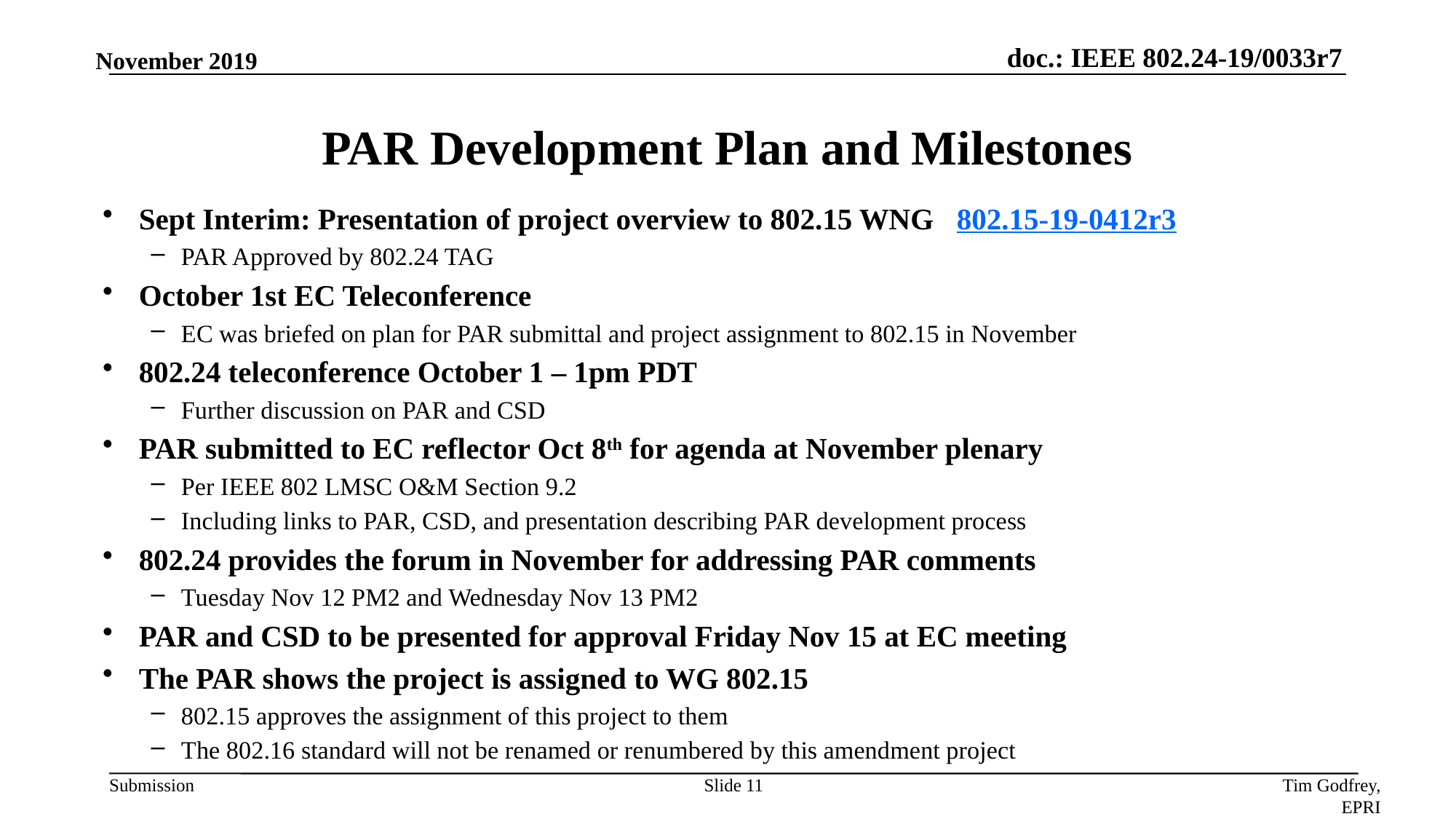

# PAR Development Plan and Milestones
Sept Interim: Presentation of project overview to 802.15 WNG   802.15-19-0412r3
PAR Approved by 802.24 TAG
October 1st EC Teleconference
EC was briefed on plan for PAR submittal and project assignment to 802.15 in November
802.24 teleconference October 1 – 1pm PDT
Further discussion on PAR and CSD
PAR submitted to EC reflector Oct 8th for agenda at November plenary
Per IEEE 802 LMSC O&M Section 9.2
Including links to PAR, CSD, and presentation describing PAR development process
802.24 provides the forum in November for addressing PAR comments
Tuesday Nov 12 PM2 and Wednesday Nov 13 PM2
PAR and CSD to be presented for approval Friday Nov 15 at EC meeting
The PAR shows the project is assigned to WG 802.15
802.15 approves the assignment of this project to them
The 802.16 standard will not be renamed or renumbered by this amendment project

Slide 11
Tim Godfrey, EPRI